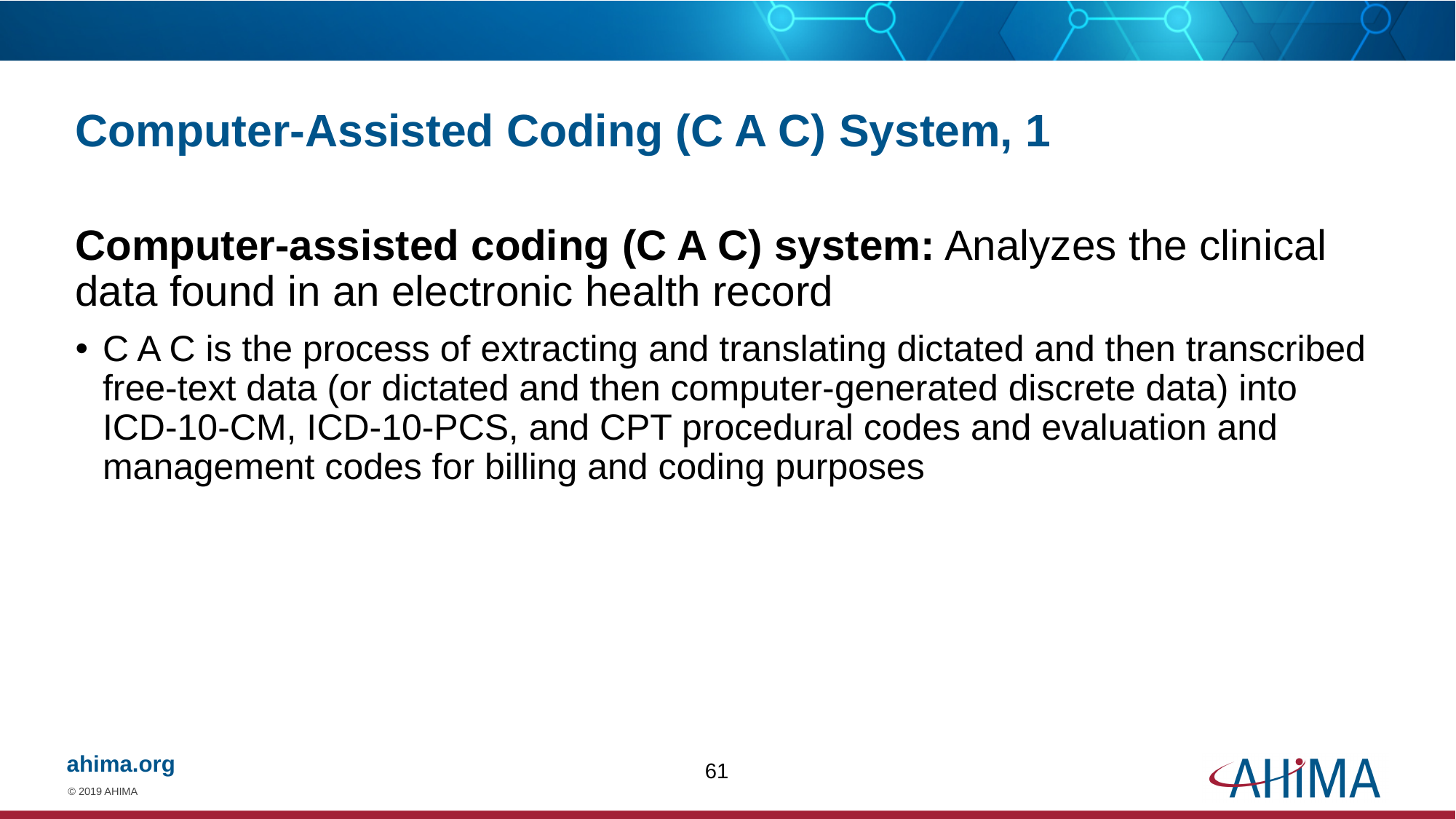

# Computer-Assisted Coding (C A C) System, 1
Computer-assisted coding (C A C) system: Analyzes the clinical data found in an electronic health record
C A C is the process of extracting and translating dictated and then transcribed free-text data (or dictated and then computer-generated discrete data) into ICD-10-CM, ICD-10-PCS, and CPT procedural codes and evaluation and management codes for billing and coding purposes